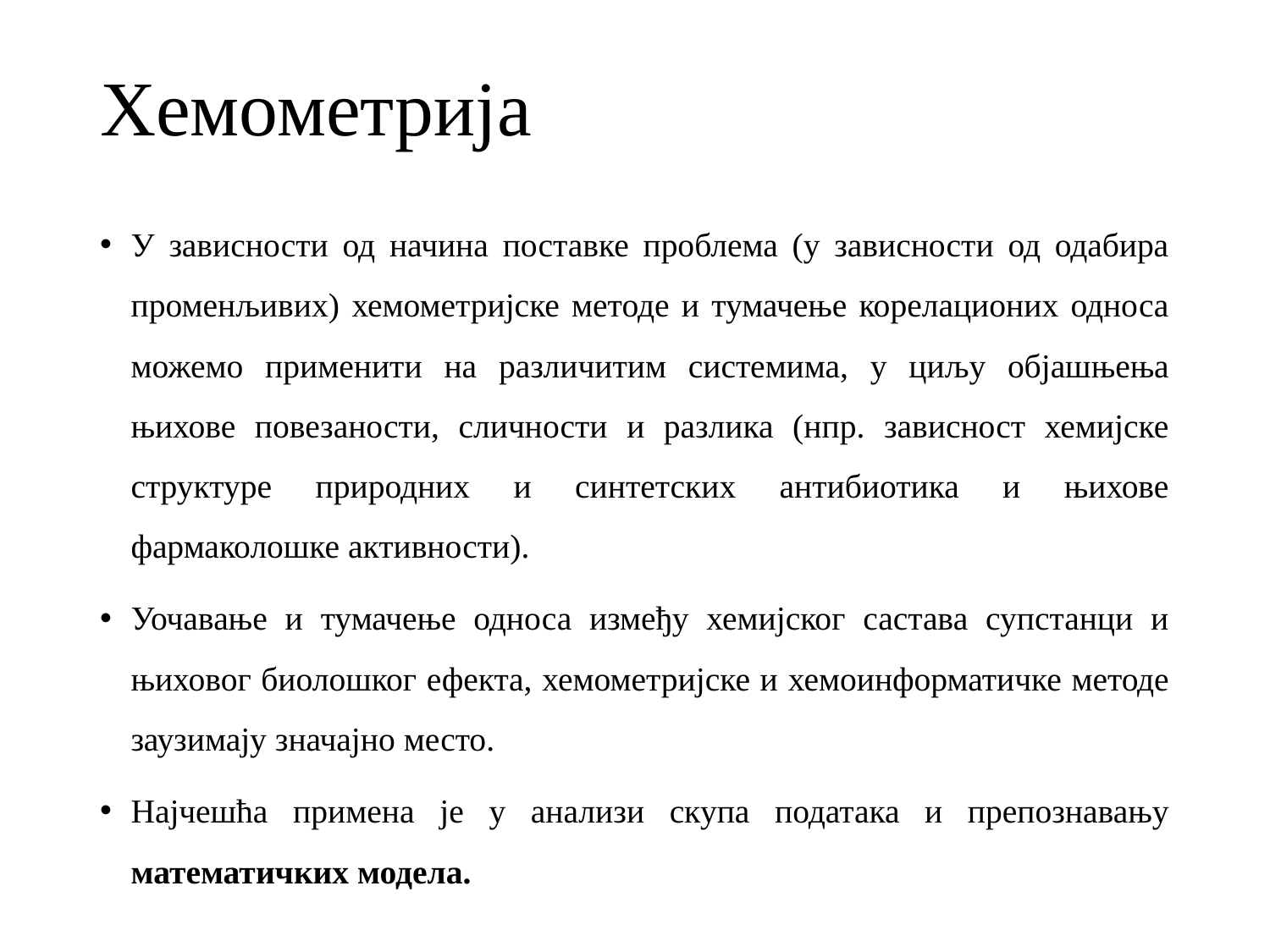

# Хемометрија
У зависности од начина поставке проблема (у зависности од одабира променљивих) хемометријске методе и тумачење корелационих односа можемо применити на различитим системима, у циљу објашњења њихове повезаности, сличности и разлика (нпр. зависност хемијске структуре природних и синтетских антибиотика и њихове фармаколошке активности).
Уочавање и тумачење односа између хемијског састава супстанци и њиховог биолошког ефекта, хемометријске и хемоинформатичке методе заузимају значајно место.
Најчешћа примена је у анализи скупа података и препознавању математичких модела.